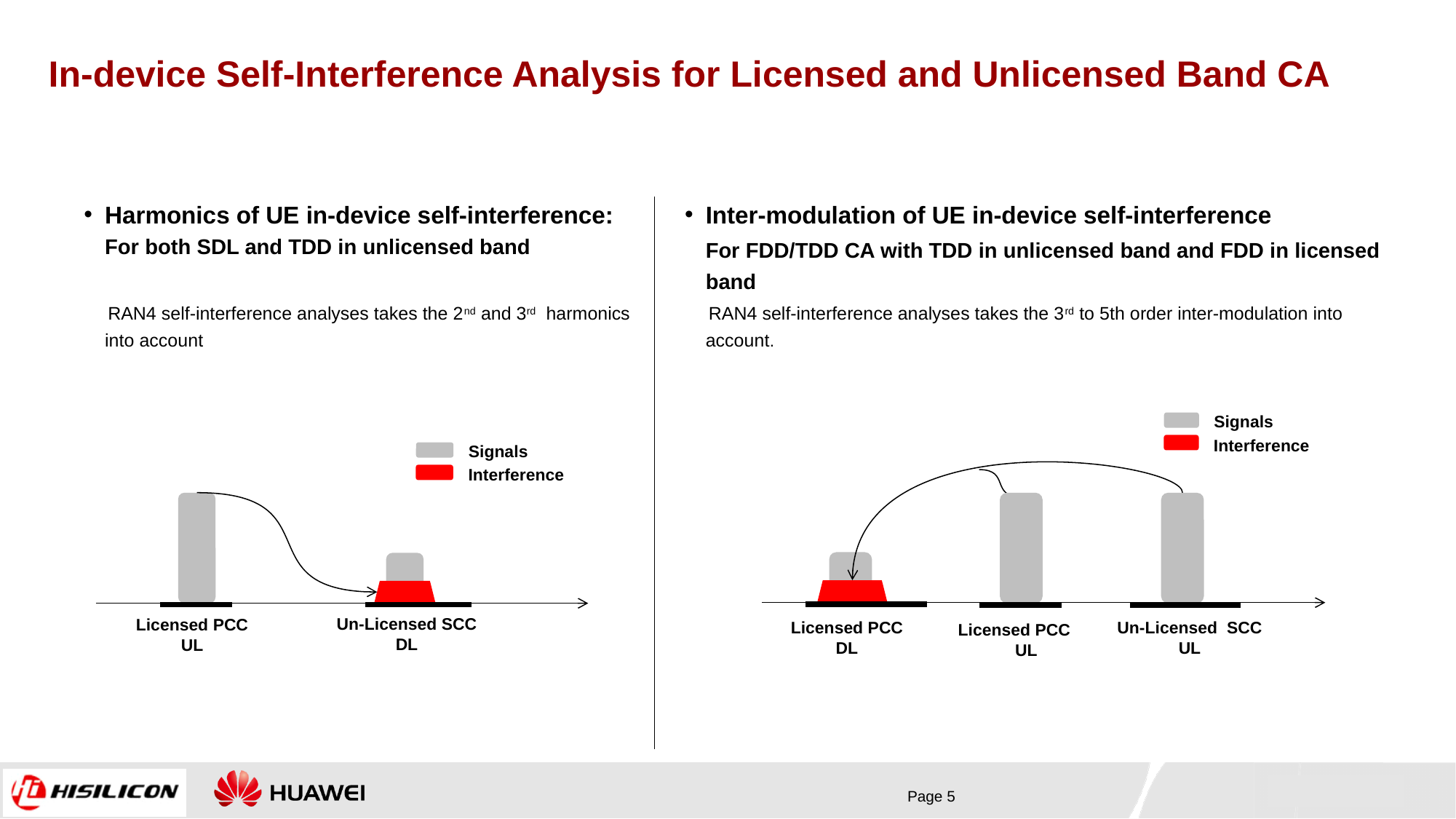

# In-device Self-Interference Analysis for Licensed and Unlicensed Band CA
Harmonics of UE in-device self-interference: For both SDL and TDD in unlicensed band

    RAN4 self-interference analyses takes the 2nd and 3rd  harmonics into account

Inter-modulation of UE in-device self-interference
	For FDD/TDD CA with TDD in unlicensed band and FDD in licensed band
    RAN4 self-interference analyses takes the 3rd to 5th order inter-modulation into account.
Signals

Interference

Signals

Interference

Un-Licensed SCC
DL
Licensed PCC
UL

Licensed PCC
DL
Un-Licensed  SCC
UL
Licensed PCC
 UL